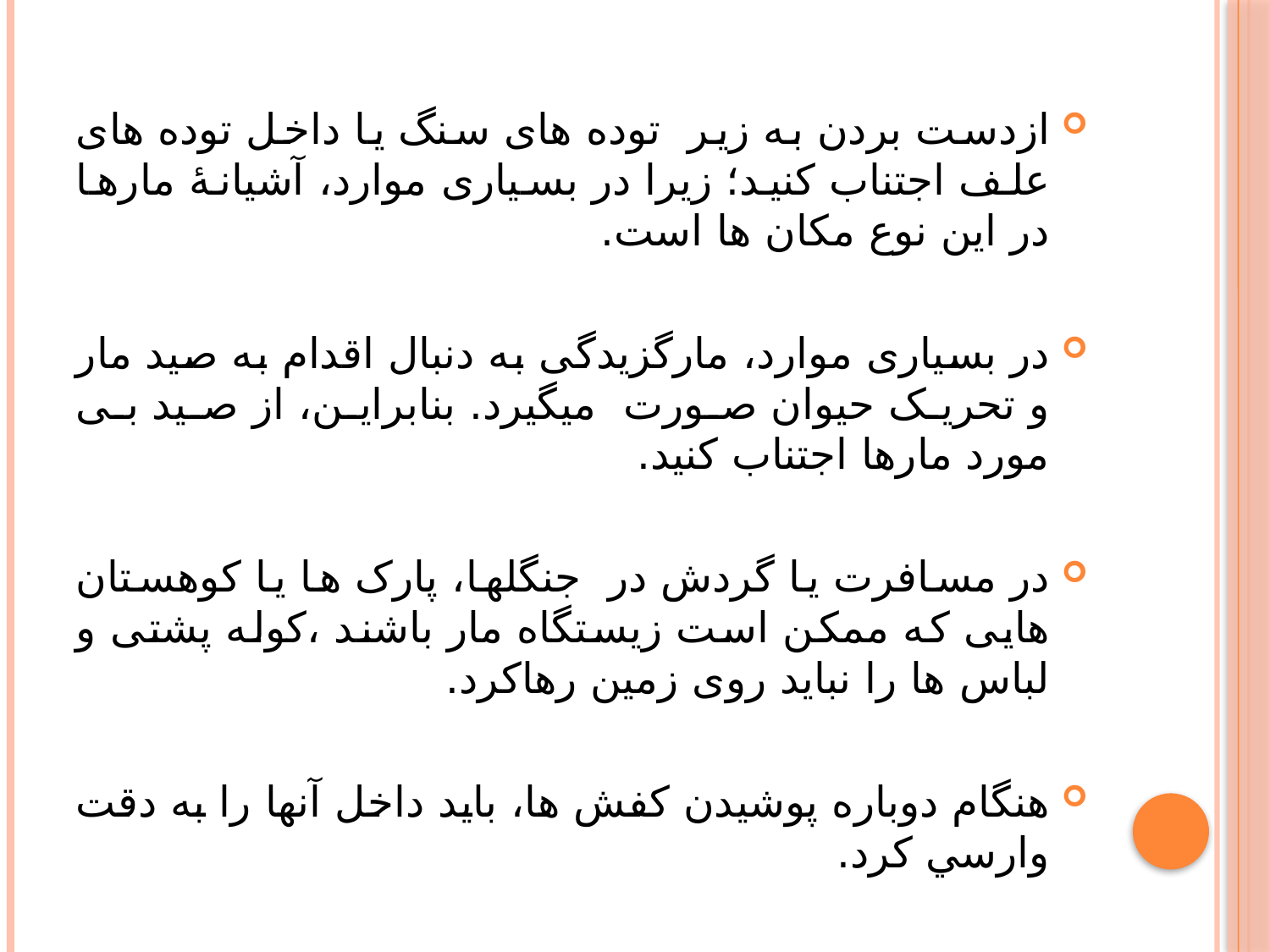

ازدست بردن به زير  توده های سنگ يا داخل توده های علف اجتناب كنيد؛ زيرا در بسياری موارد، آشيانۀ مارها در اين نوع مکان ها است.

در بسياری موارد، مارگزيدگی به دنبال اقدام به صيد مار و تحريک حيوان صورت  میگيرد. بنابراين، از صيد بی مورد مارها اجتناب كنيد.

در مسافرت يا گردش در  جنگلها، پارک ها يا كوهستان هايی كه ممکن است زيستگاه مار باشند ،كوله پشتی و لباس ها را نبايد روی زمين رهاكرد.

هنگام دوباره پوشيدن كفش ها، بايد داخل آنها را به دقت وارسي كرد.